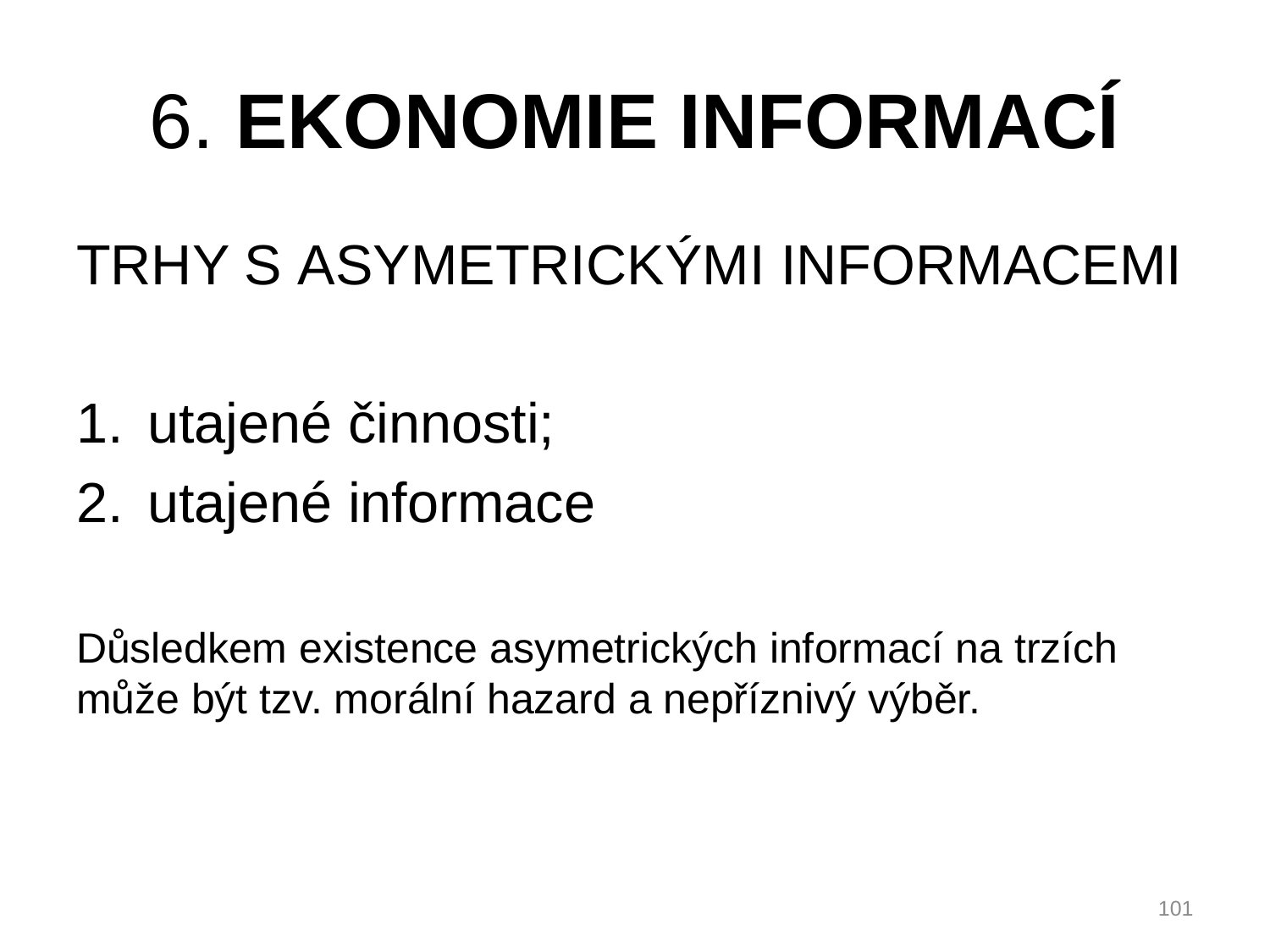

# 6. Ekonomie informací
TRHY S ASYMETRICKÝMI INFORMACEMI

utajené činnosti;
utajené informace

Důsledkem existence asymetrických informací na trzích může být tzv. morální hazard a nepříznivý výběr.
101